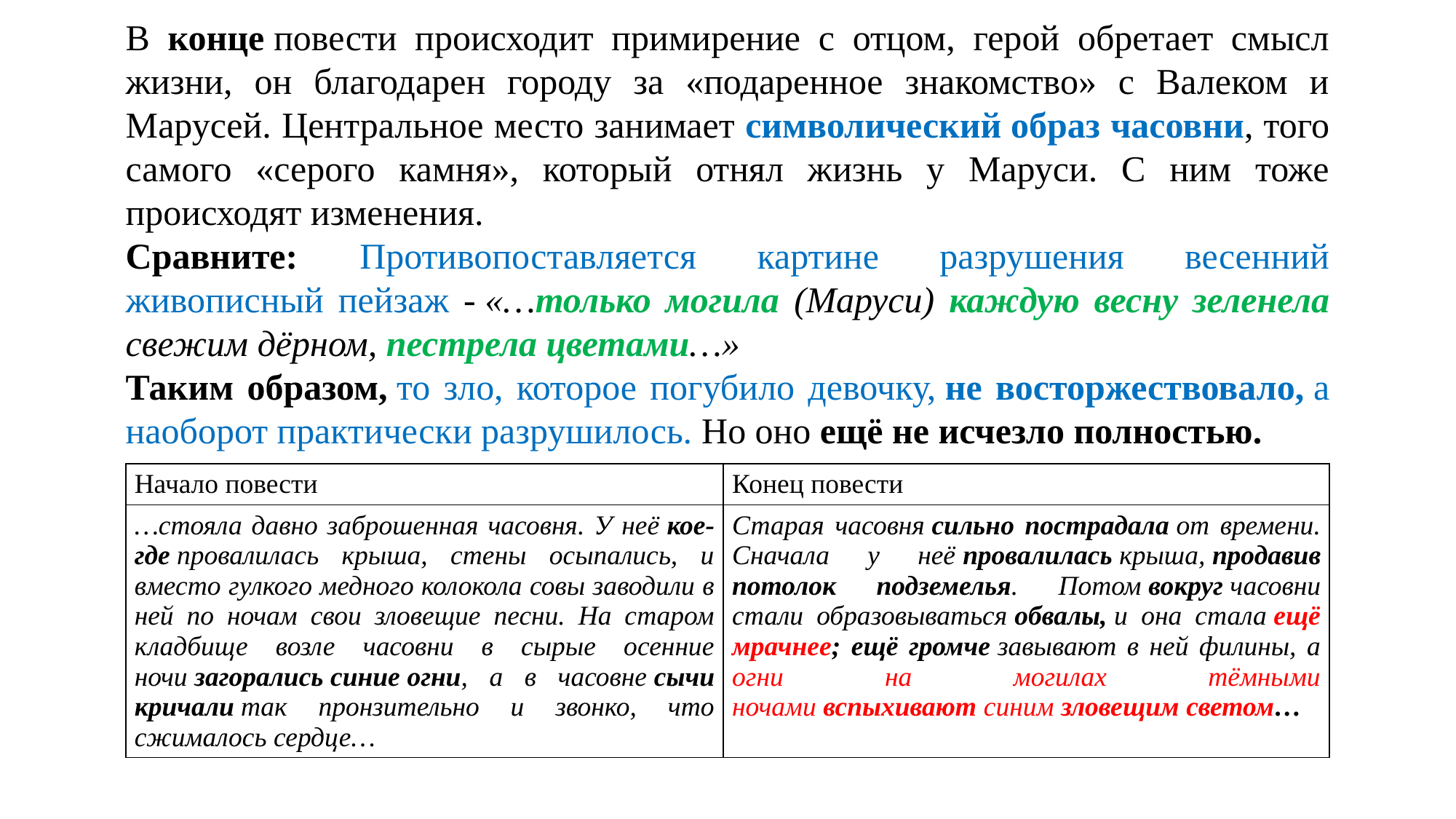

В конце повести происходит примирение с отцом, герой обретает смысл жизни, он благодарен городу за «подаренное знакомство» с Валеком и Марусей. Центральное место занимает символический образ часовни, того самого «серого камня», который отнял жизнь у Маруси. С ним тоже происходят изменения.
Сравните: Противопоставляется картине разрушения весенний живописный пейзаж - «…только могила (Маруси) каждую весну зеленела свежим дёрном, пестрела цветами…»
Таким образом, то зло, которое погубило девочку, не восторжествовало, а наоборот практически разрушилось. Но оно ещё не исчезло полностью.
| Начало повести | Конец повести |
| --- | --- |
| …стояла давно заброшенная часовня. У неё кое-где провалилась крыша, стены осыпались, и вместо гулкого медного колокола совы заводили в ней по ночам свои зловещие песни. На старом кладбище возле часовни в сырые осенние ночи загорались синие огни, а в часовне сычи кричали так пронзительно и звонко, что сжималось сердце… | Старая часовня сильно пострадала от времени. Сначала у неё провалилась крыша, продавив потолок подземелья. Потом вокруг часовни стали образовываться обвалы, и она стала ещё мрачнее; ещё громче завывают в ней филины, а огни на могилах тёмными ночами вспыхивают синим зловещим светом… |